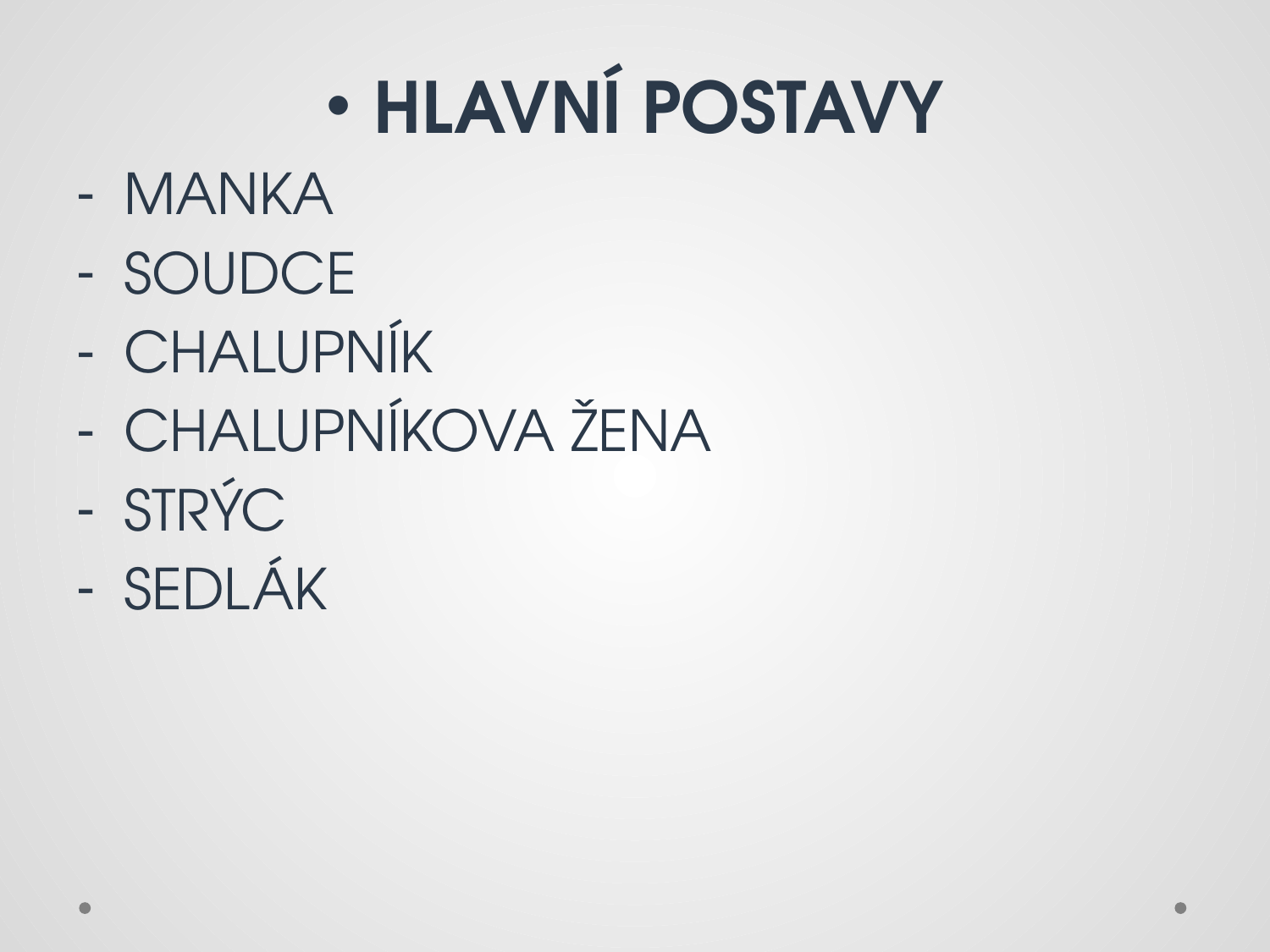

HLAVNÍ POSTAVY
MANKA
SOUDCE
CHALUPNÍK
CHALUPNÍKOVA ŽENA
STRÝC
SEDLÁK